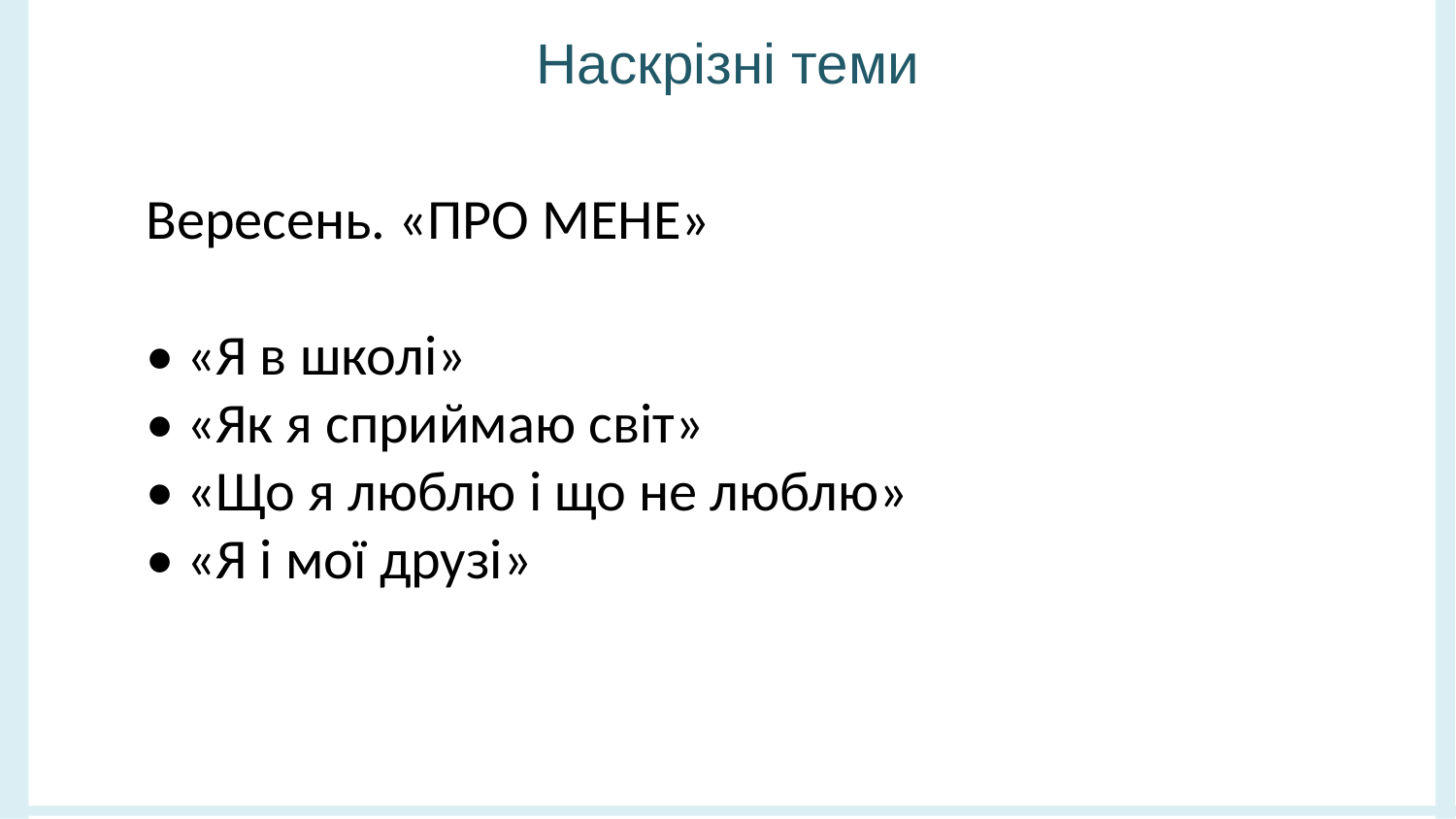

Наскрізні теми
Вересень. «ПРО МЕНЕ»

• «Я в школі»
• «Як я сприймаю світ»
• «Що я люблю і що не люблю»
• «Я і мої друзі»